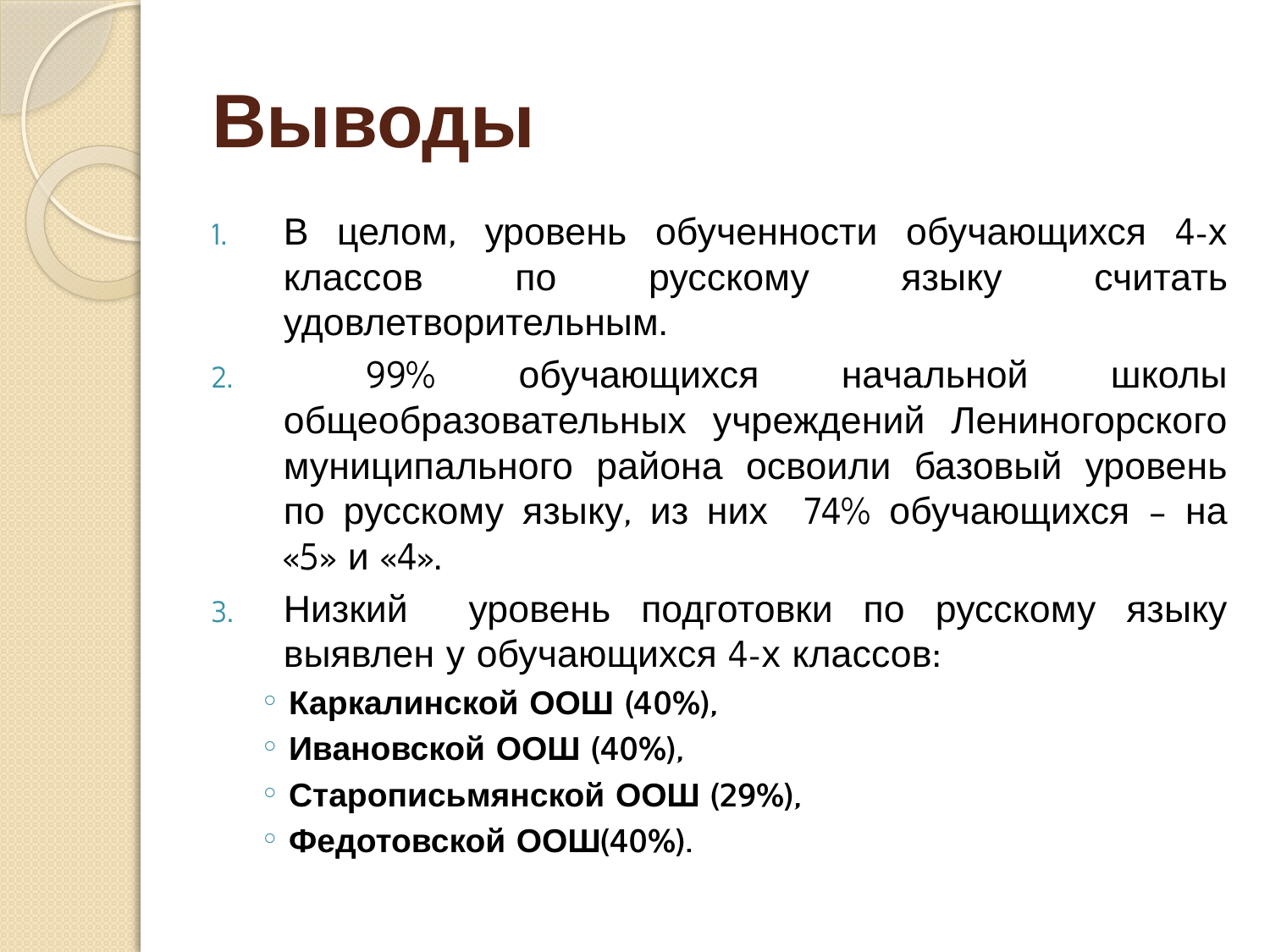

# Выводы
В целом, уровень обученности обучающихся 4-х классов по русскому языку считать удовлетворительным.
 99% обучающихся начальной школы общеобразовательных учреждений Лениногорского муниципального района освоили базовый уровень по русскому языку, из них  74% обучающихся – на «5» и «4».
Низкий  уровень подготовки по русскому языку выявлен у обучающихся 4-х классов:
Каркалинской ООШ (40%),
Ивановской ООШ (40%),
Старописьмянской ООШ (29%),
Федотовской ООШ(40%).